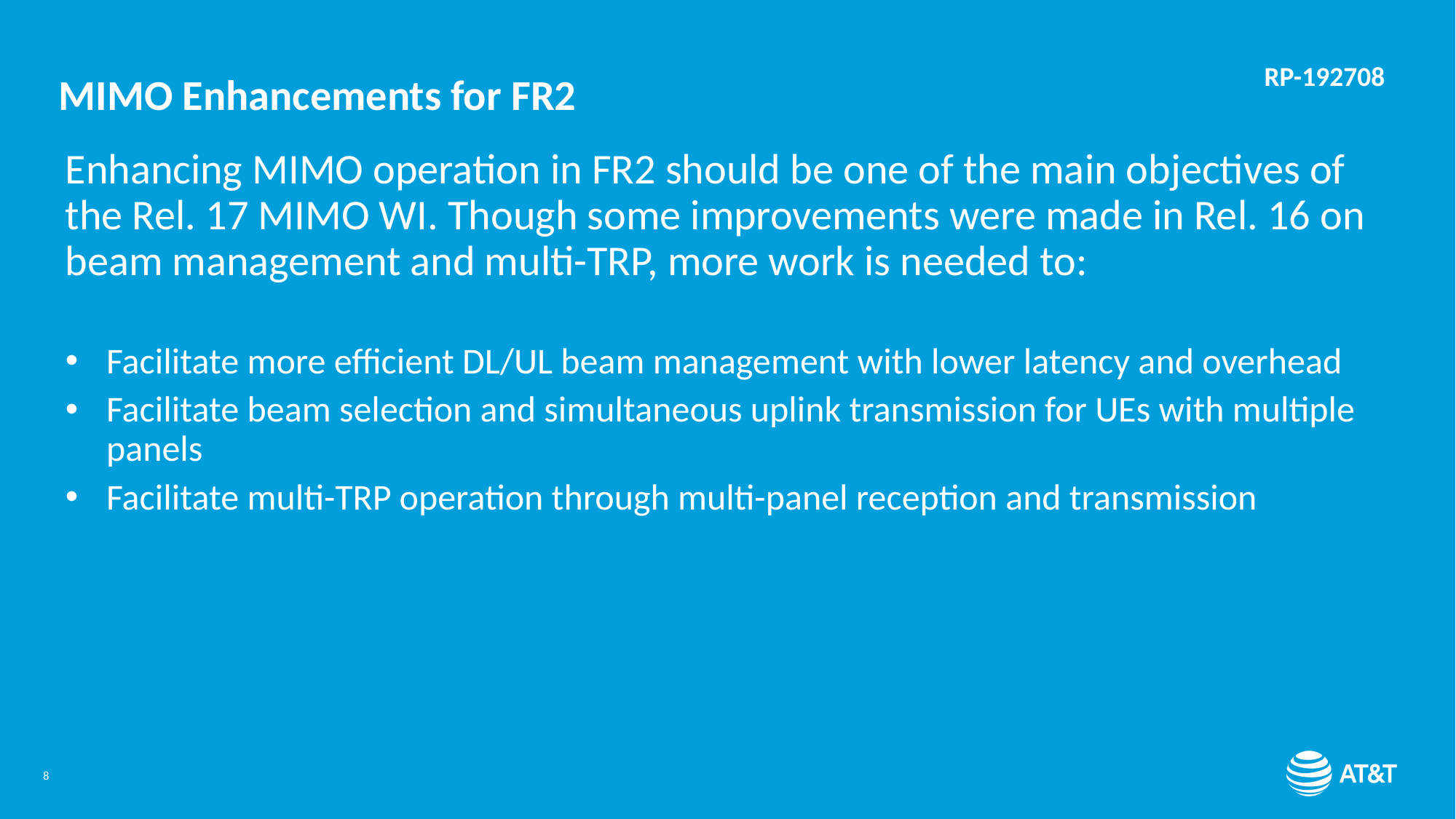

RP-192708
# MIMO Enhancements for FR2
Enhancing MIMO operation in FR2 should be one of the main objectives of the Rel. 17 MIMO WI. Though some improvements were made in Rel. 16 on beam management and multi-TRP, more work is needed to:

Facilitate more efficient DL/UL beam management with lower latency and overhead
Facilitate beam selection and simultaneous uplink transmission for UEs with multiple panels
Facilitate multi-TRP operation through multi-panel reception and transmission

8